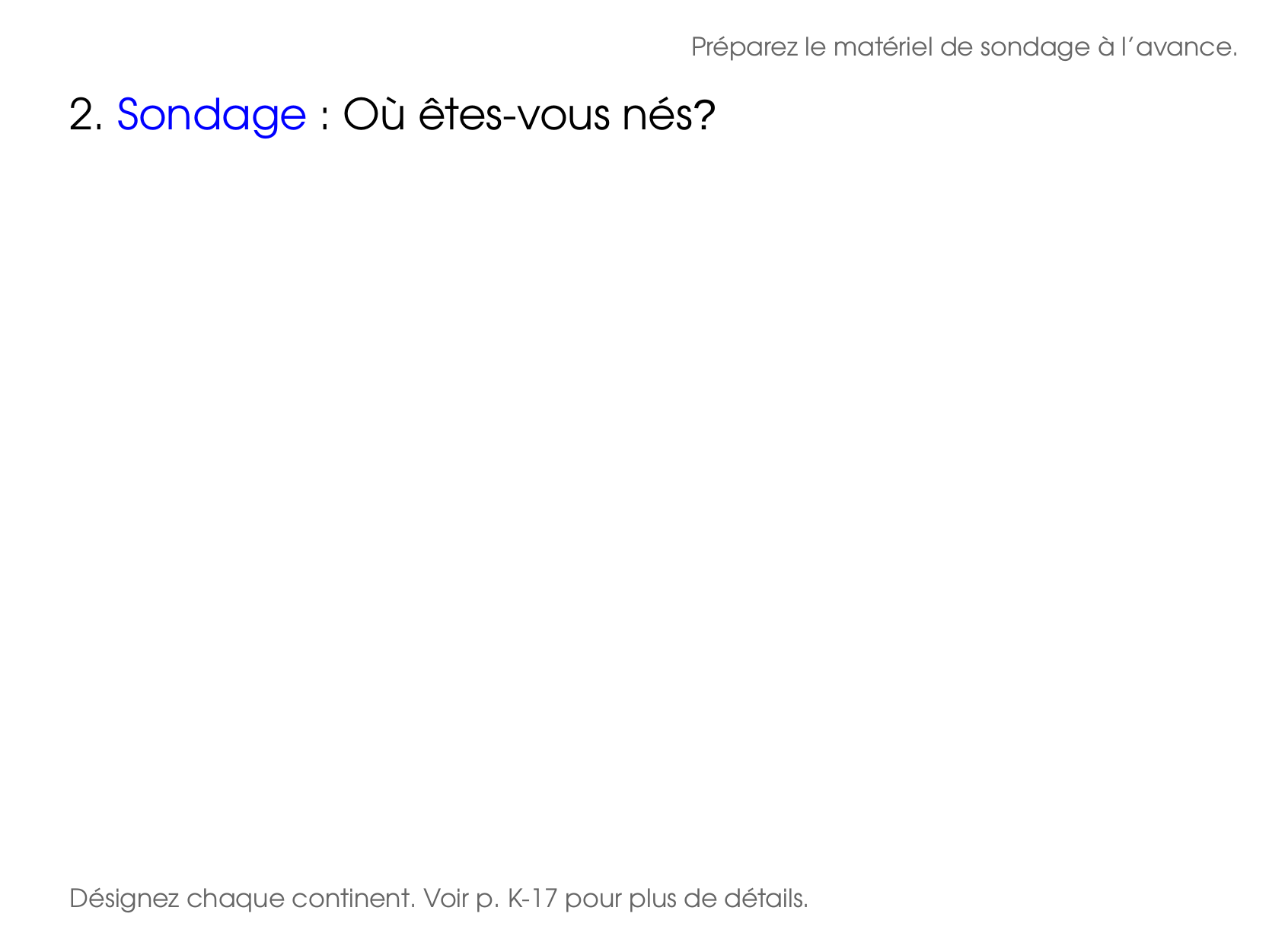

Préparez le matériel de sondage à l’avance.
2. Sondage : Où êtes-vous nés?
Désignez chaque continent. Voir p. K-17 pour plus de détails.